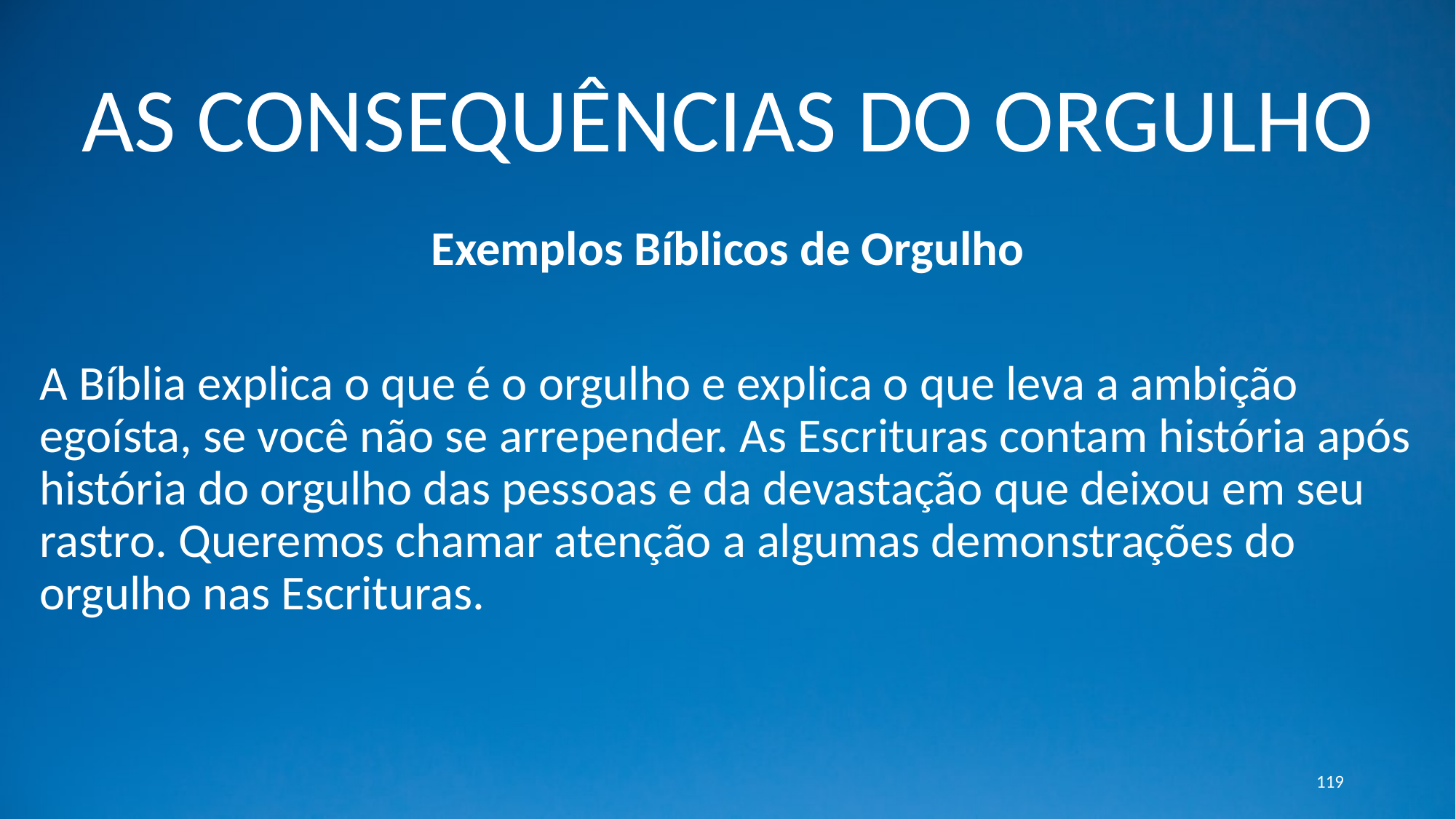

# AS CONSEQUÊNCIAS DO ORGULHO
Exemplos Bíblicos de Orgulho

A Bíblia explica o que é o orgulho e explica o que leva a ambição egoísta, se você não se arrepender. As Escrituras contam história após história do orgulho das pessoas e da devastação que deixou em seu rastro. Queremos chamar atenção a algumas demonstrações do orgulho nas Escrituras.
119